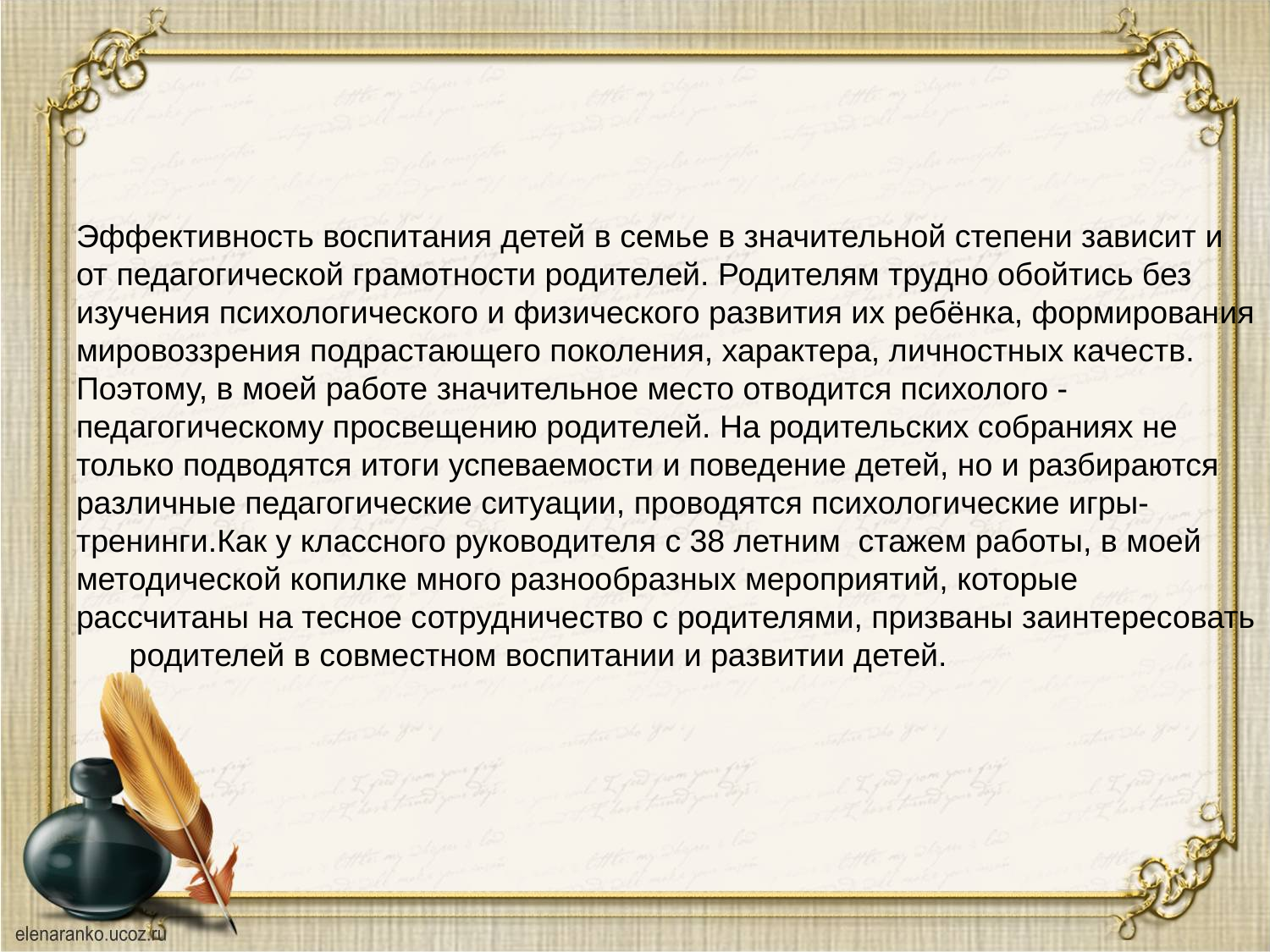

# Эффективность воспитания детей в семье в значительной степени зависит и от педагогической грамотности родителей. Родителям трудно обойтись без изучения психологического и физического развития их ребёнка, формирования мировоззрения подрастающего поколения, характера, личностных качеств. Поэтому, в моей работе значительное место отводится психолого - педагогическому просвещению родителей. На родительских собраниях не только подводятся итоги успеваемости и поведение детей, но и разбираются различные педагогические ситуации, проводятся психологические игры- тренинги.Как у классного руководителя с 38 летним  стажем работы, в моей методической копилке много разнообразных мероприятий, которые рассчитаны на тесное сотрудничество с родителями, призваны заинтересовать       родителей в совместном воспитании и развитии детей.